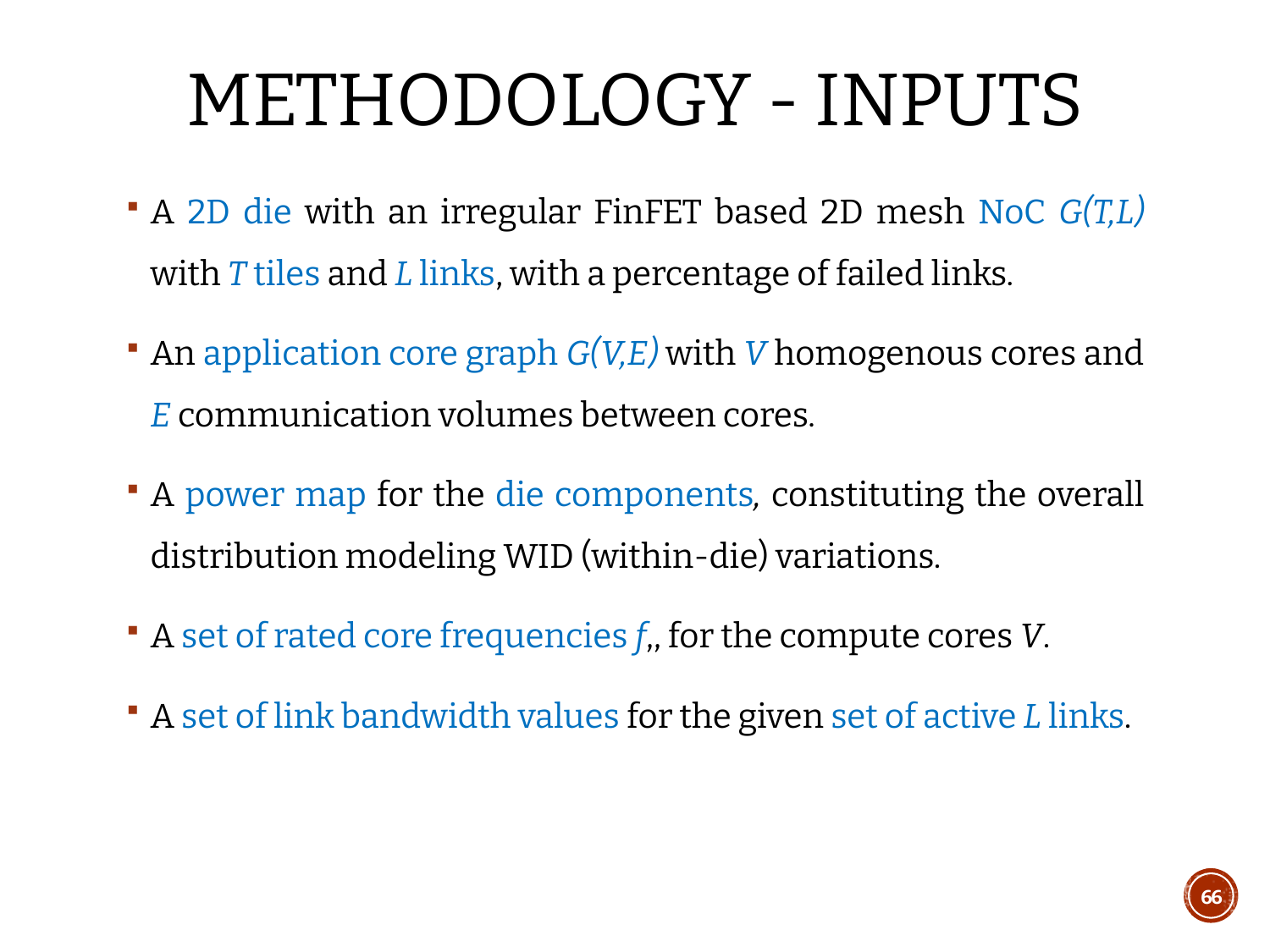

# METHODOLOGY - INPUTS
A 2D die with an irregular FinFET based 2D mesh NoC G(T,L) with T tiles and L links, with a percentage of failed links.
An application core graph G(V,E) with V homogenous cores and E communication volumes between cores.
A power map for the die components, constituting the overall distribution modeling WID (within-die) variations.
A set of rated core frequencies f,, for the compute cores V.
A set of link bandwidth values for the given set of active L links.

66